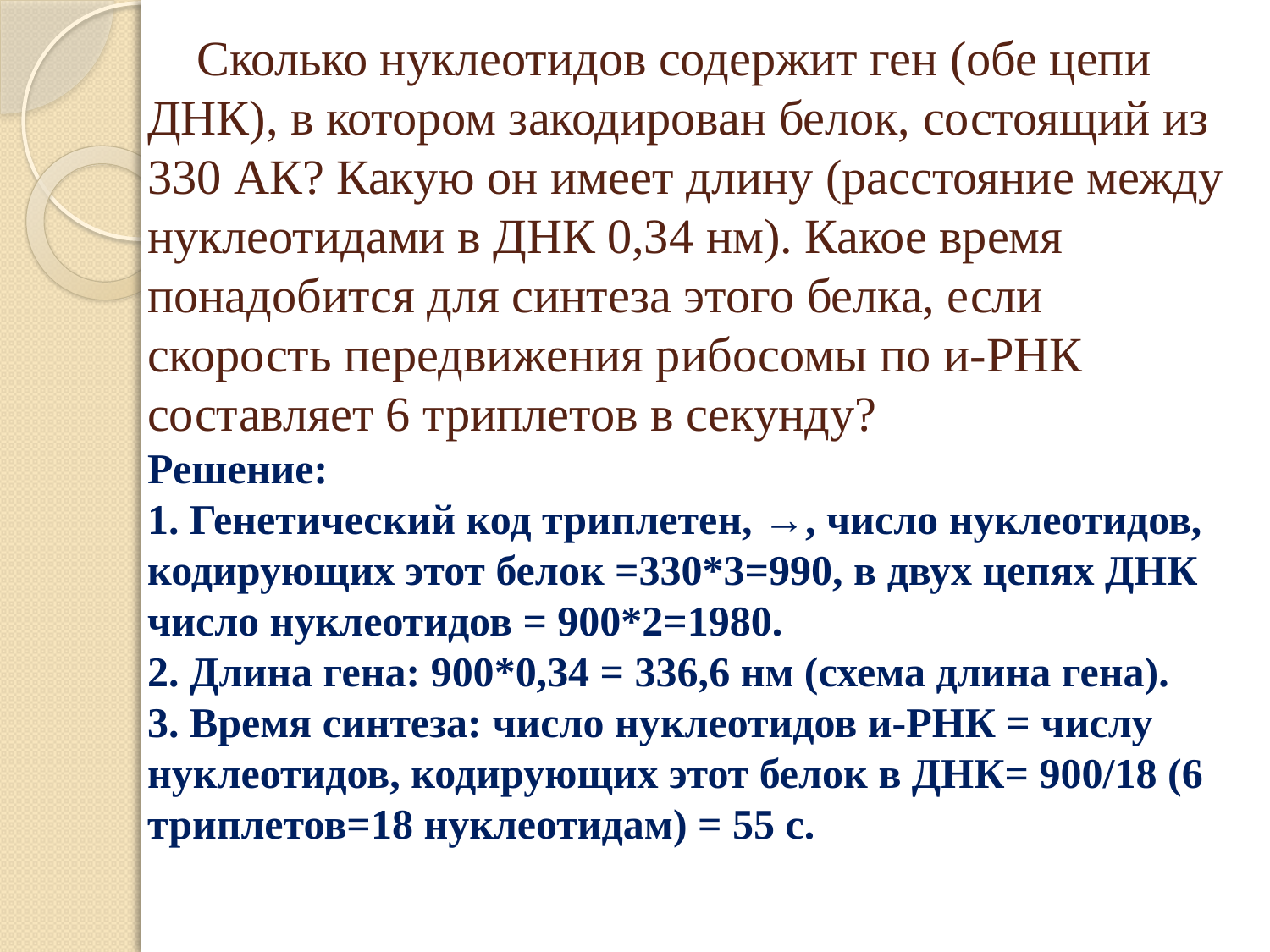

# Сколько нуклеотидов содержит ген (обе цепи ДНК), в котором закодирован белок, состоящий из 330 АК? Какую он имеет длину (расстояние между нуклеотидами в ДНК 0,34 нм). Какое время понадобится для синтеза этого белка, если скорость передвижения рибосомы по и-РНК составляет 6 триплетов в секунду? Решение: 1. Генетический код триплетен, →, число нуклеотидов, кодирующих этот белок =330*3=990, в двух цепях ДНК число нуклеотидов = 900*2=1980. 2. Длина гена: 900*0,34 = 336,6 нм (схема длина гена). 3. Время синтеза: число нуклеотидов и-РНК = числу нуклеотидов, кодирующих этот белок в ДНК= 900/18 (6 триплетов=18 нуклеотидам) = 55 с.